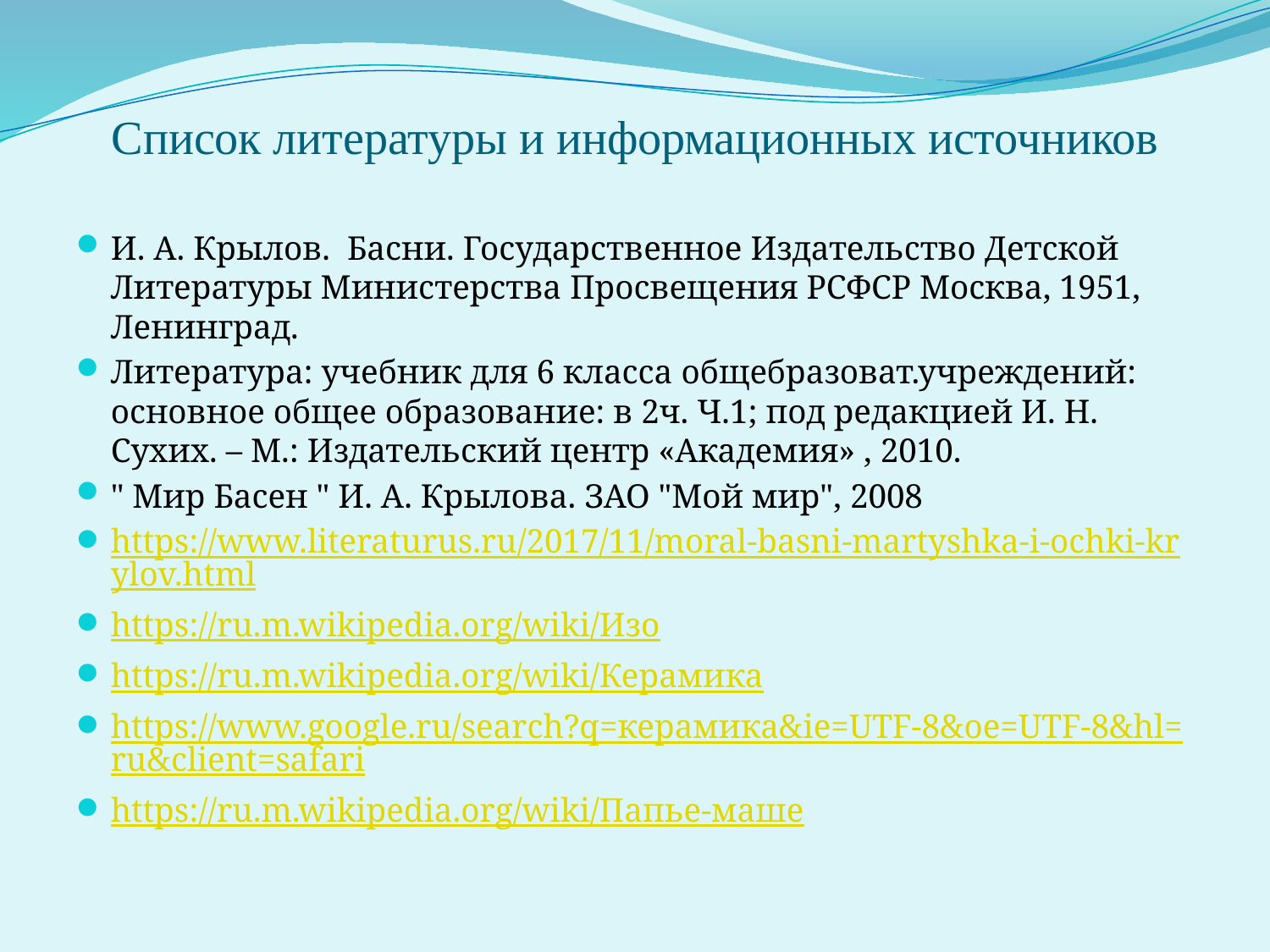

# Список литературы и информационных источников

И. А. Крылов.  Басни. Государственное Издательство Детской Литературы Министерства Просвещения РСФСР Москва, 1951, Ленинград.
Литература: учебник для 6 класса общебразоват.учреждений: основное общее образование: в 2ч. Ч.1; под редакцией И. Н. Сухих. – М.: Издательский центр «Академия» , 2010.
" Мир Басен " И. А. Крылова. ЗАО "Мой мир", 2008
https://www.literaturus.ru/2017/11/moral-basni-martyshka-i-ochki-krylov.html
https://ru.m.wikipedia.org/wiki/Изо
https://ru.m.wikipedia.org/wiki/Керамика
https://www.google.ru/search?q=керамика&ie=UTF-8&oe=UTF-8&hl=ru&client=safari
https://ru.m.wikipedia.org/wiki/Папье-маше